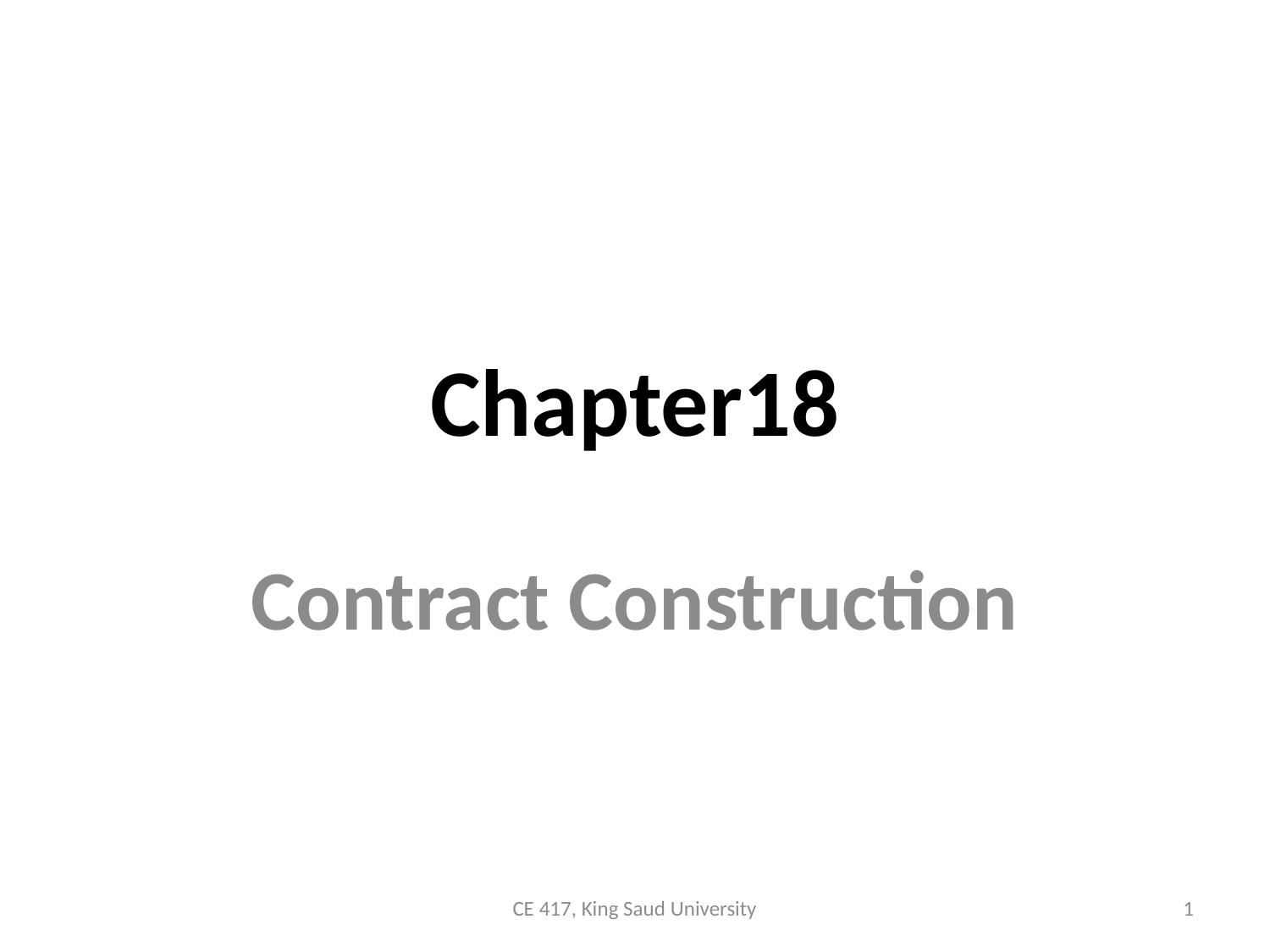

# Chapter18
Contract Construction
CE 417, King Saud University
1